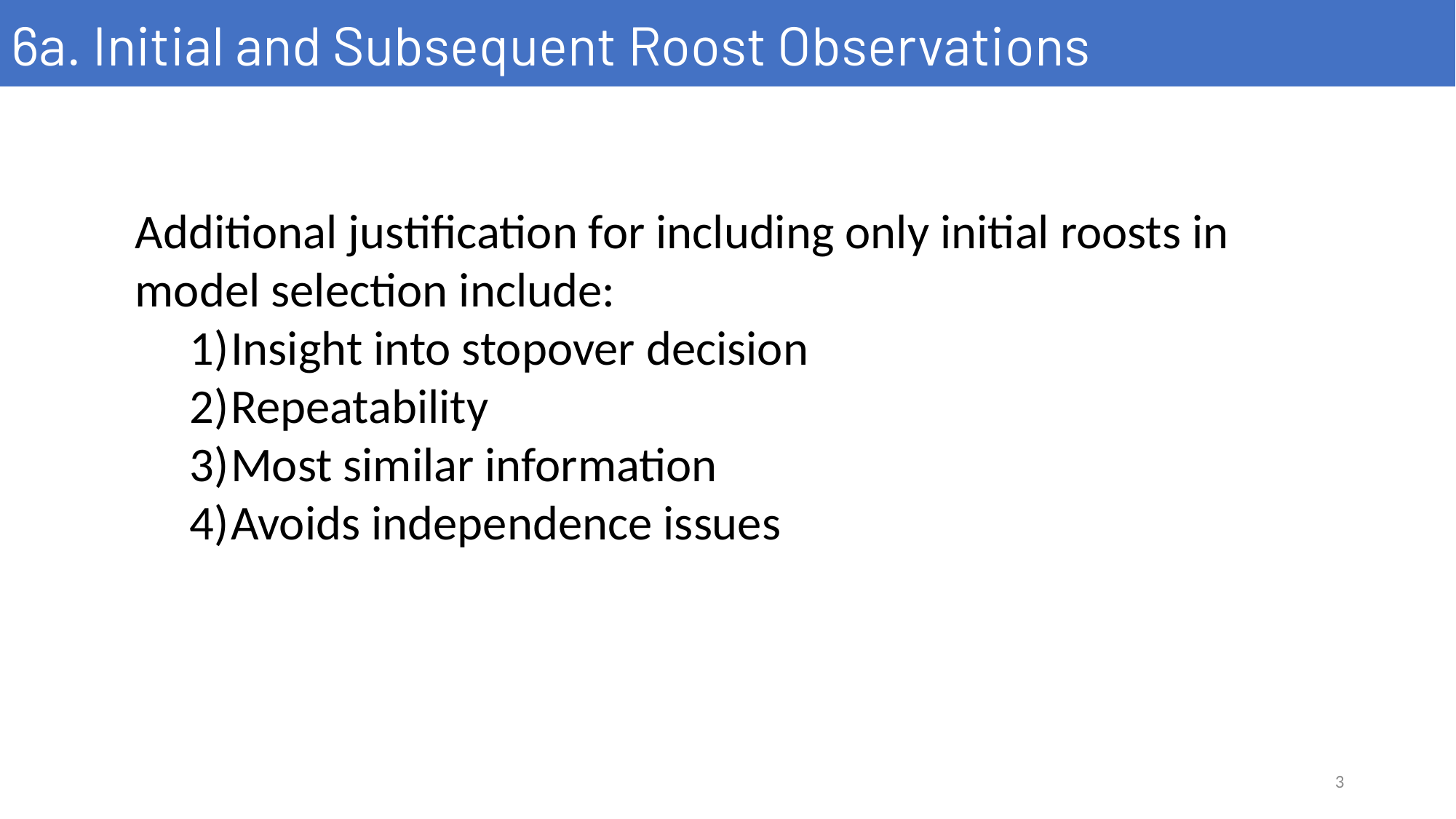

6a. Initial and Subsequent Roost Observations
Additional justification for including only initial roosts in model selection include:
Insight into stopover decision
Repeatability
Most similar information
Avoids independence issues

3